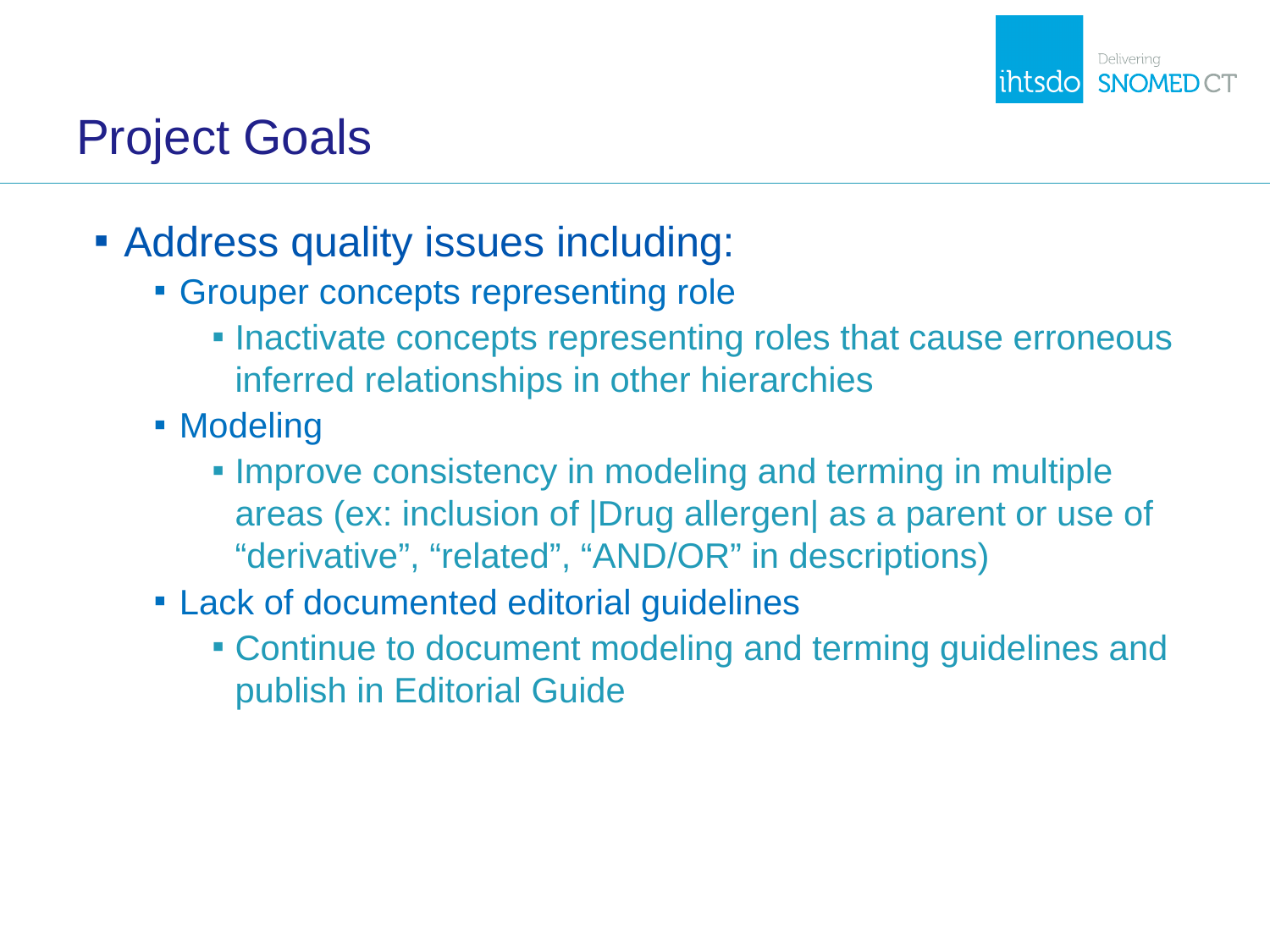

# Project Goals
Address quality issues including:
Grouper concepts representing role
Inactivate concepts representing roles that cause erroneous inferred relationships in other hierarchies
Modeling
Improve consistency in modeling and terming in multiple areas (ex: inclusion of |Drug allergen| as a parent or use of “derivative”, “related”, “AND/OR” in descriptions)
Lack of documented editorial guidelines
Continue to document modeling and terming guidelines and publish in Editorial Guide